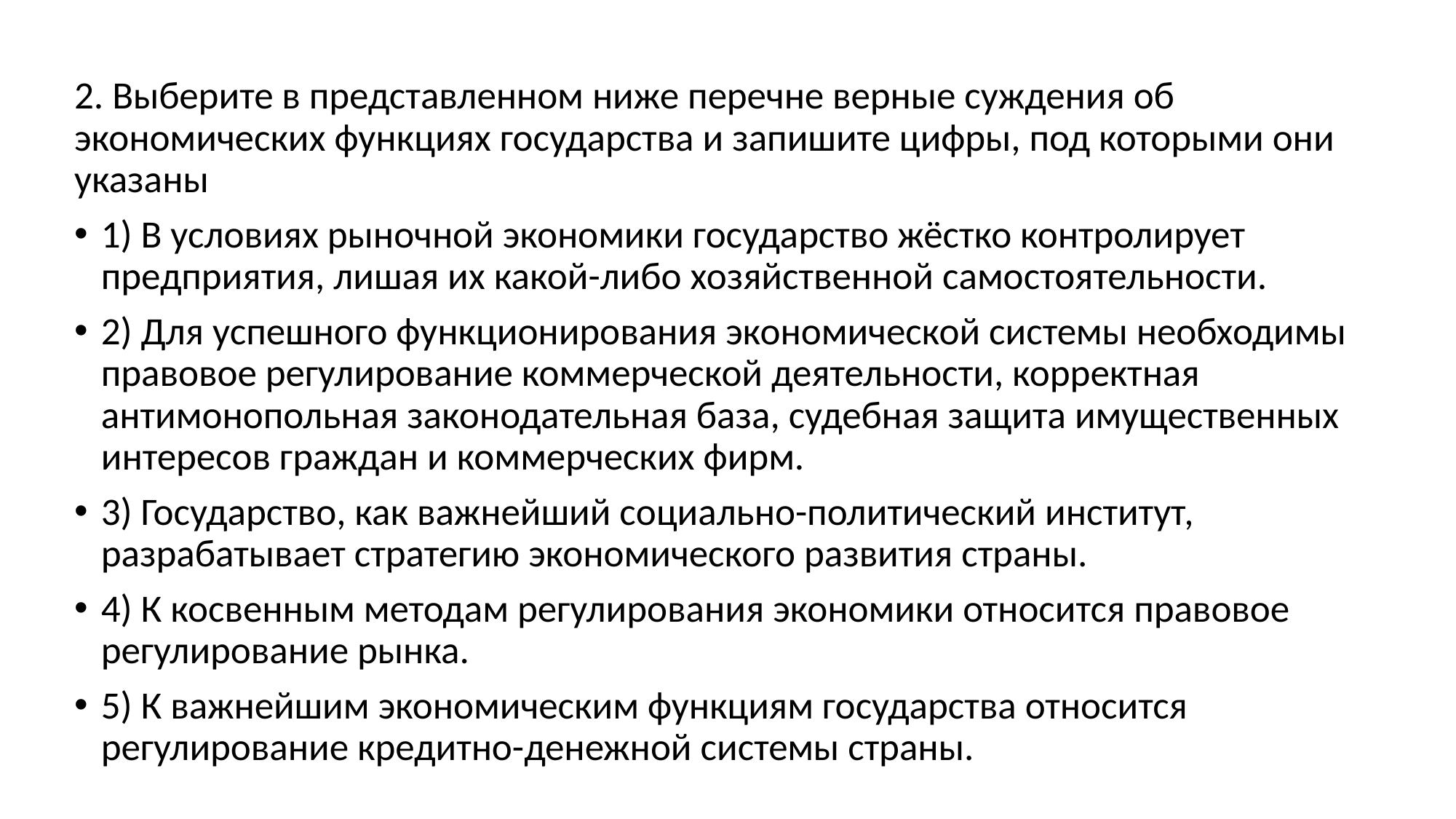

#
2. Выберите в представленном ниже перечне верные суждения об экономических функциях государства и запишите цифры, под которыми они указаны
1) В условиях рыночной экономики государство жёстко контролирует предприятия, лишая их какой-либо хозяйственной самостоятельности.
2) Для успешного функционирования экономической системы необходимы правовое регулирование коммерческой деятельности, корректная антимонопольная законодательная база, судебная защита имущественных интересов граждан и коммерческих фирм.
3) Государство, как важнейший социально-политический институт, разрабатывает стратегию экономического развития страны.
4) К косвенным методам регулирования экономики относится правовое регулирование рынка.
5) К важнейшим экономическим функциям государства относится регулирование кредитно-денежной системы страны.